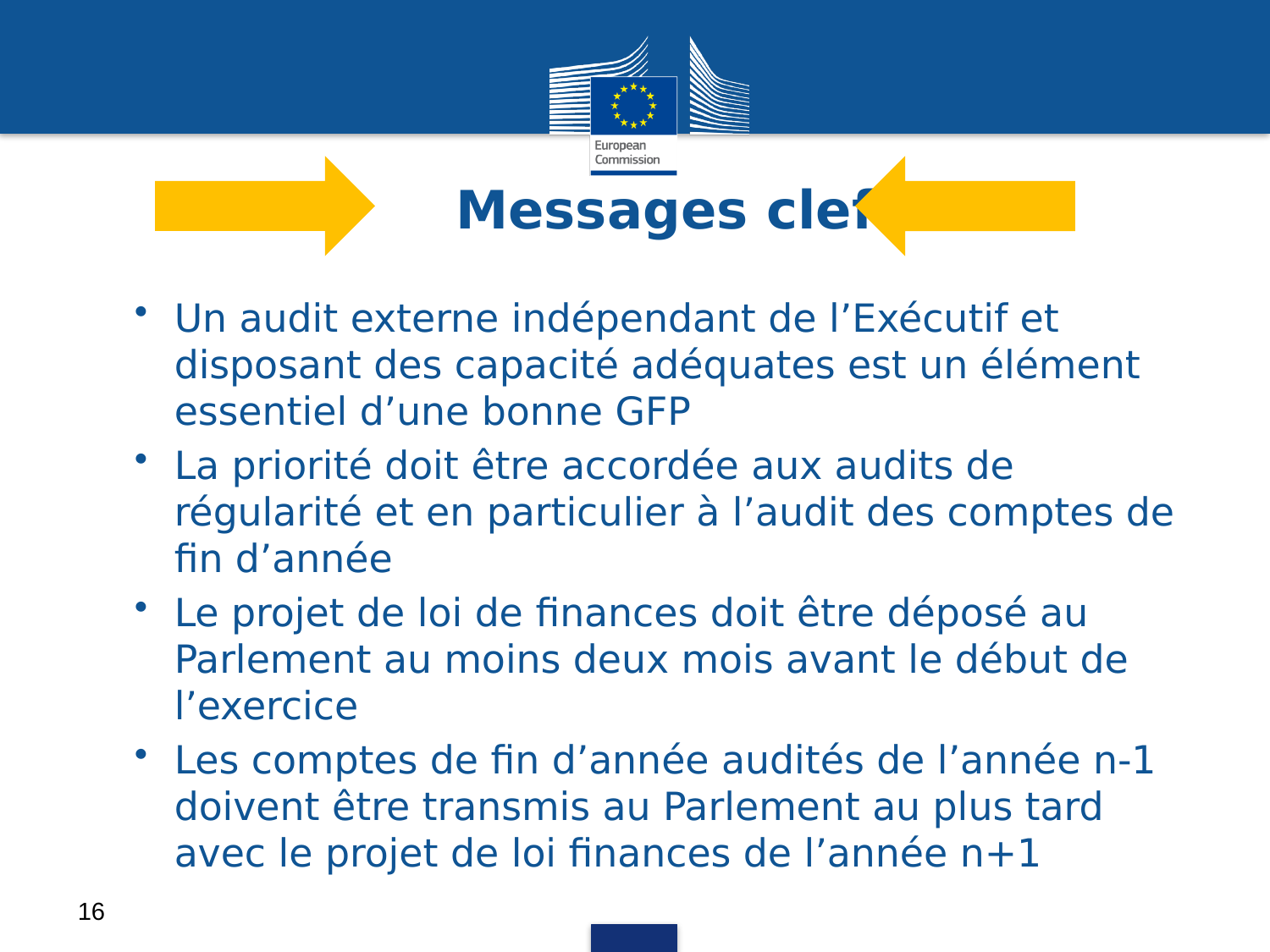

# Messages clef

Un audit externe indépendant de l’Exécutif et disposant des capacité adéquates est un élément essentiel d’une bonne GFP
La priorité doit être accordée aux audits de régularité et en particulier à l’audit des comptes de fin d’année
Le projet de loi de finances doit être déposé au Parlement au moins deux mois avant le début de l’exercice
Les comptes de fin d’année audités de l’année n-1 doivent être transmis au Parlement au plus tard avec le projet de loi finances de l’année n+1
16